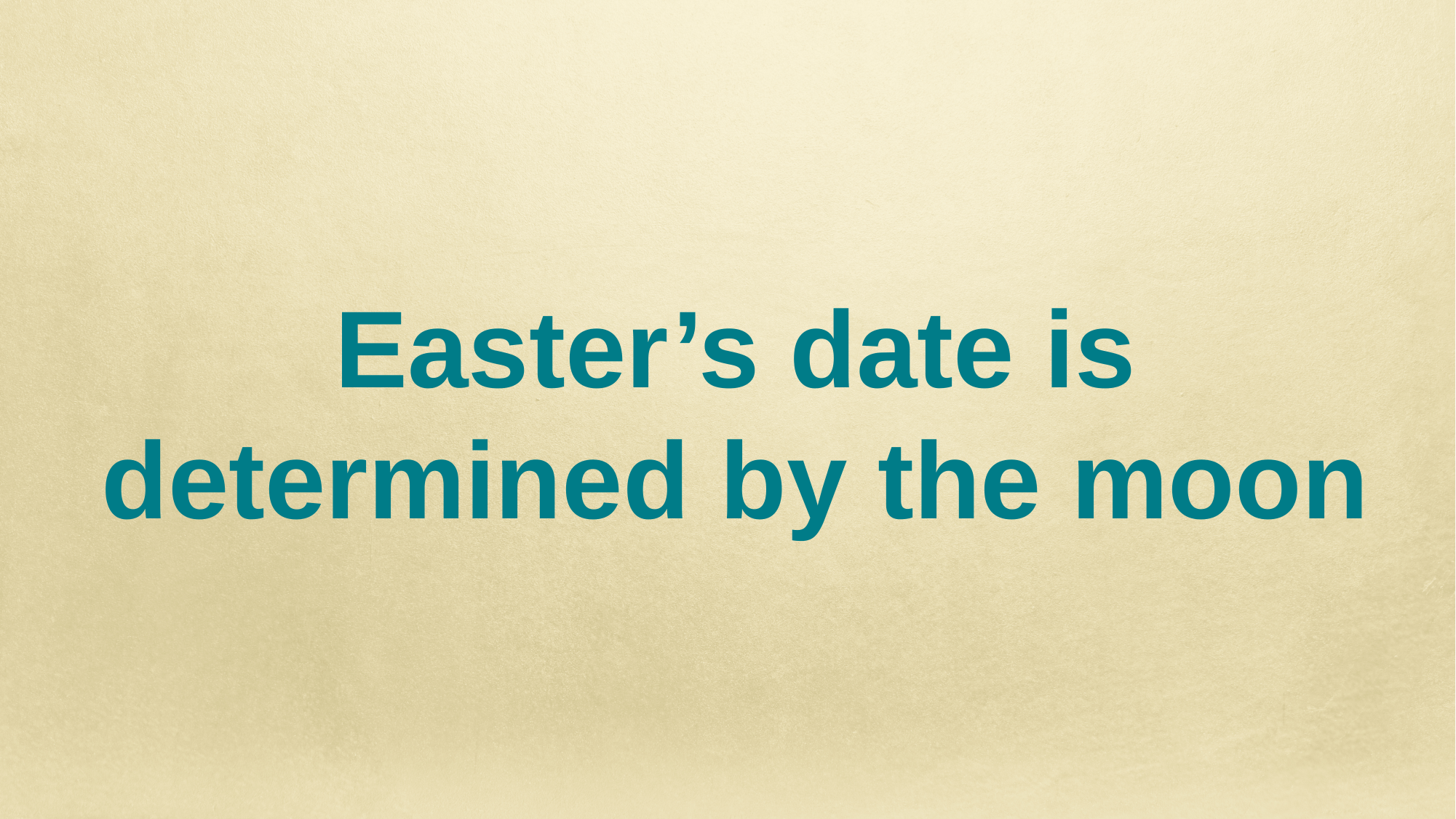

Easter’s date is determined by the moon